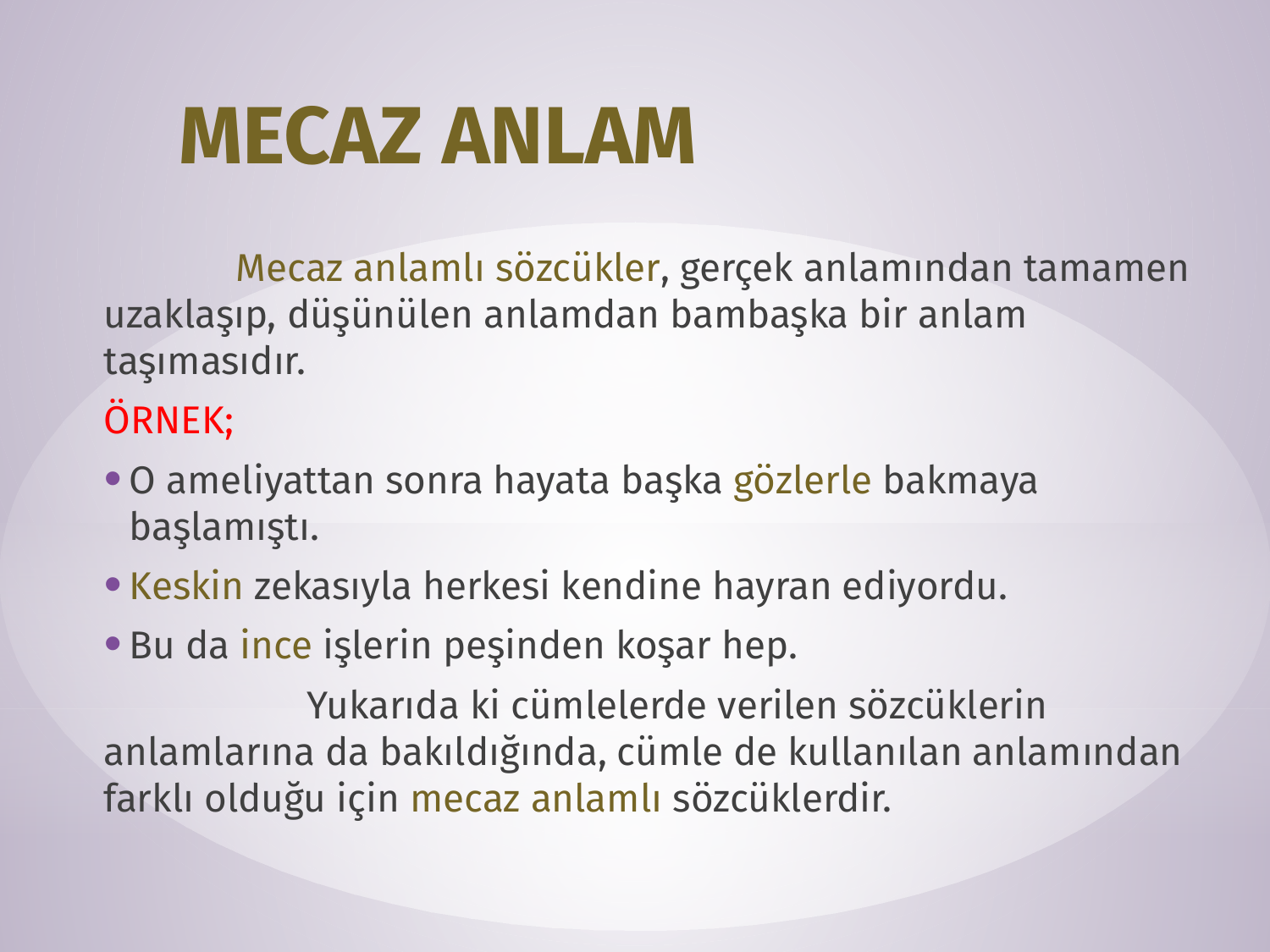

# MECAZ ANLAM
             Mecaz anlamlı sözcükler, gerçek anlamından tamamen uzaklaşıp, düşünülen anlamdan bambaşka bir anlam taşımasıdır.
ÖRNEK;
O ameliyattan sonra hayata başka gözlerle bakmaya başlamıştı.
Keskin zekasıyla herkesi kendine hayran ediyordu.
Bu da ince işlerin peşinden koşar hep.
                    Yukarıda ki cümlelerde verilen sözcüklerin anlamlarına da bakıldığında, cümle de kullanılan anlamından farklı olduğu için mecaz anlamlı sözcüklerdir.